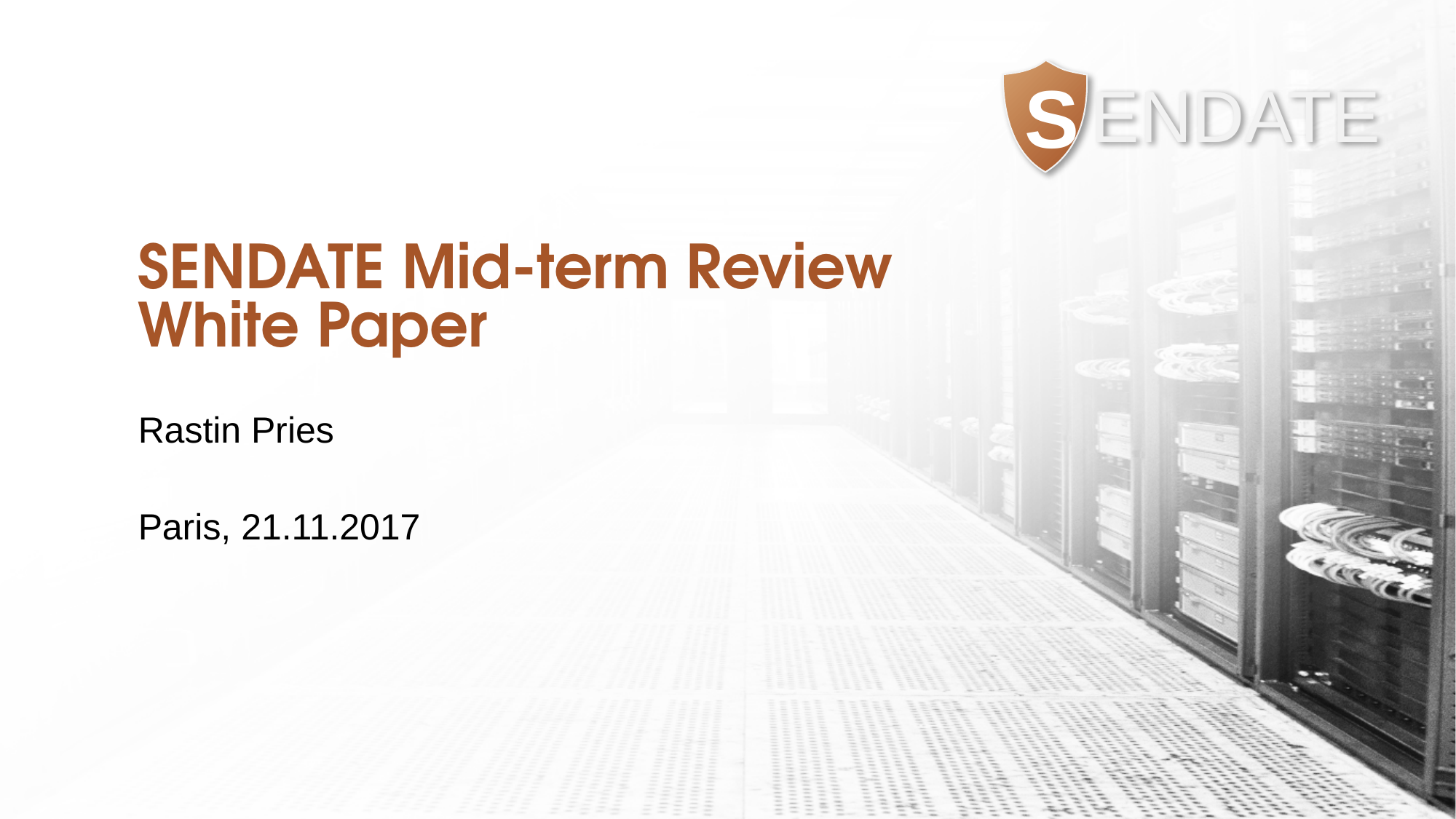

# SENDATE Mid-term Review White Paper
Rastin Pries

Paris, 21.11.2017